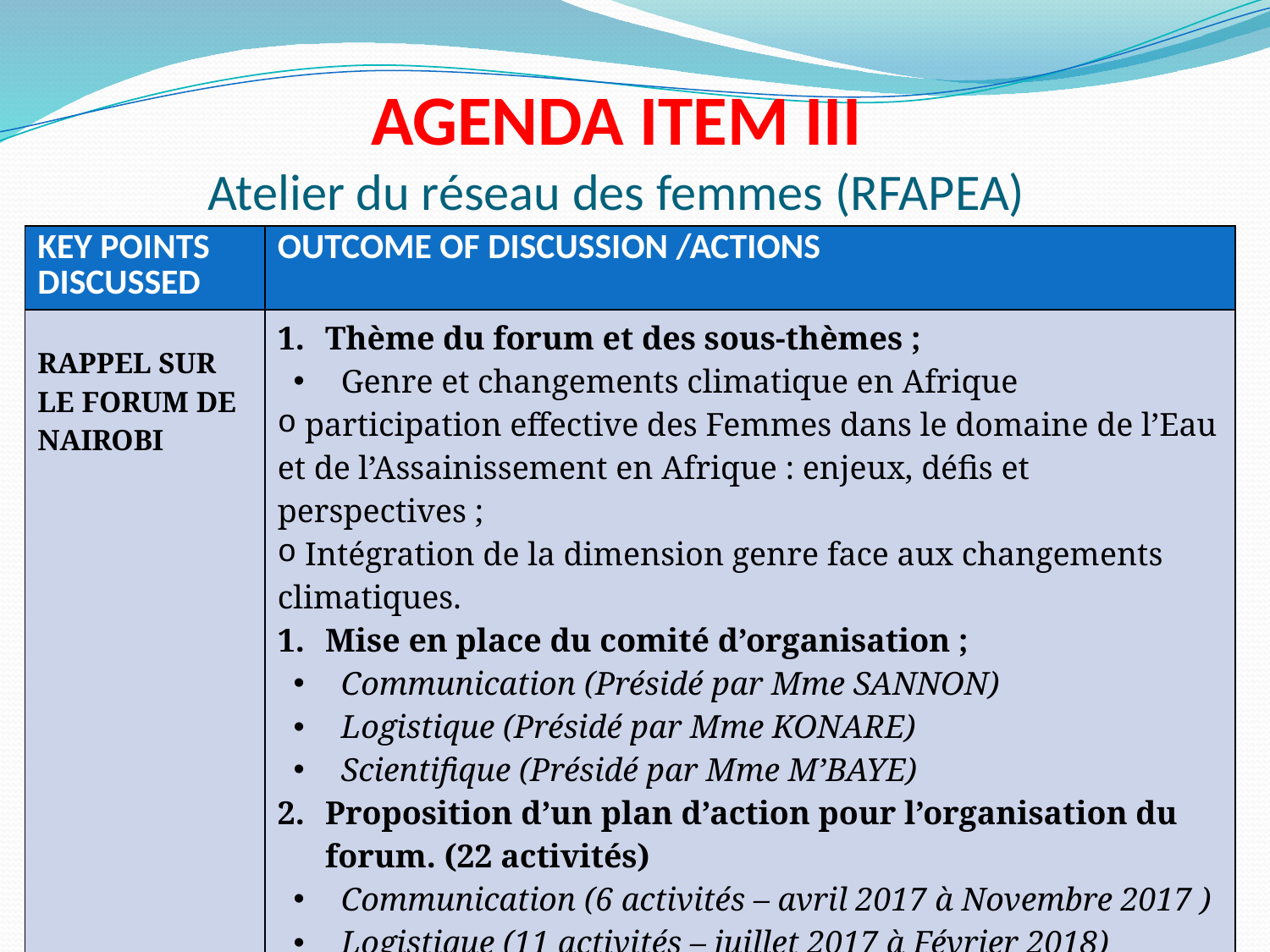

| KEY POINTS DISCUSSED | OUTCOME OF DISCUSSION /ACTIONS |
| --- | --- |
| RAPPEL SUR LE FORUM DE NAIROBI | Thème du forum et des sous-thèmes ; Genre et changements climatique en Afrique   participation effective des Femmes dans le domaine de l’Eau et de l’Assainissement en Afrique : enjeux, défis et perspectives ;  Intégration de la dimension genre face aux changements climatiques. Mise en place du comité d’organisation ; Communication (Présidé par Mme SANNON) Logistique (Présidé par Mme KONARE) Scientifique (Présidé par Mme M’BAYE) Proposition d’un plan d’action pour l’organisation du forum. (22 activités) Communication (6 activités – avril 2017 à Novembre 2017 ) Logistique (11 activités – juillet 2017 à Février 2018) Scientifique (5 activités - juillet 2017) |
# AGENDA ITEM III Atelier du réseau des femmes (RFAPEA)